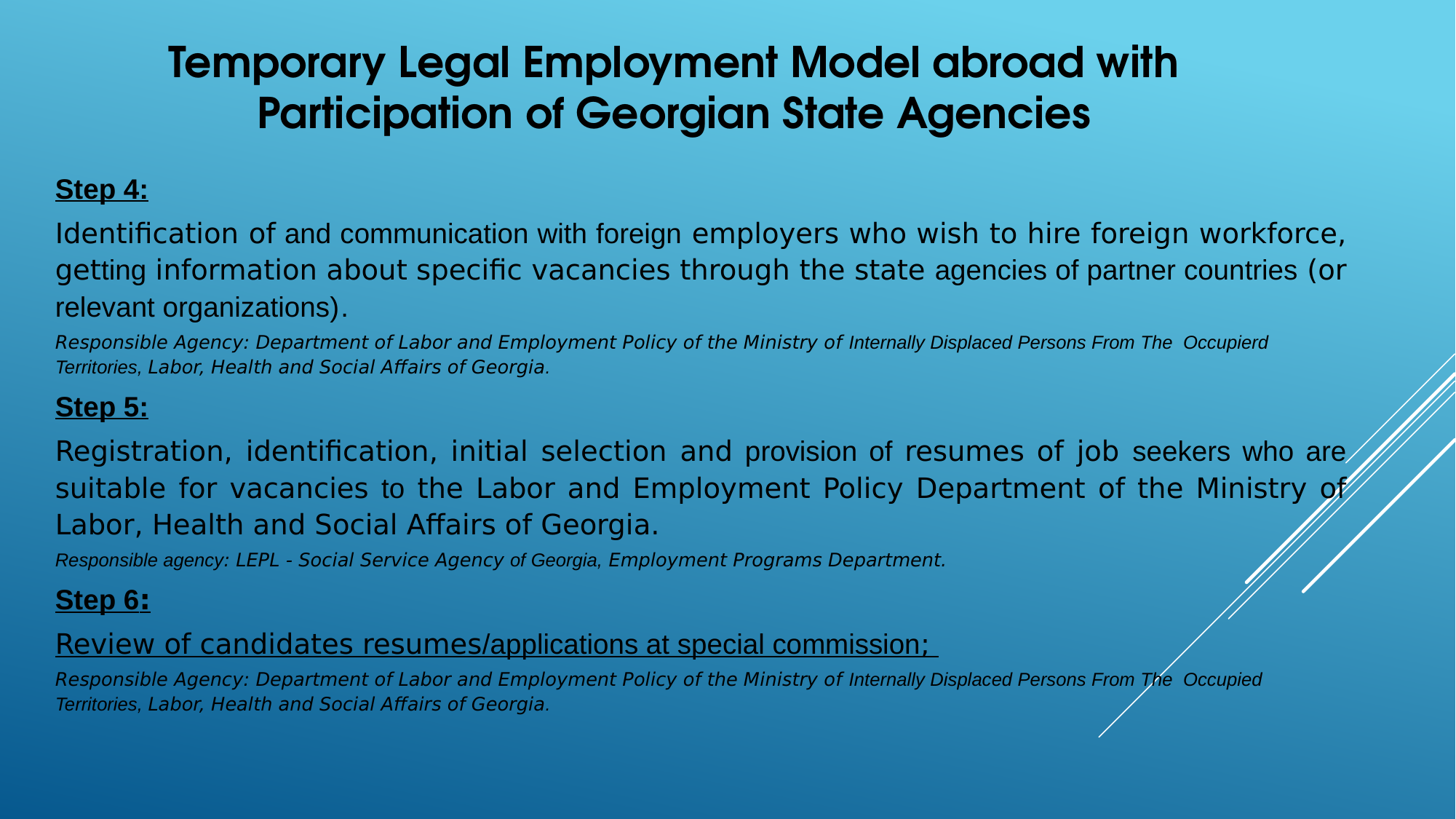

Temporary Legal Employment Model abroad with Participation of Georgian State Agencies

Step 4:
Identification of and communication with foreign employers who wish to hire foreign workforce, getting information about specific vacancies through the state agencies of partner countries (or relevant organizations).
Responsible Agency: Department of Labor and Employment Policy of the Ministry of Internally Displaced Persons From The  Occupierd Territories, Labor, Health and Social Affairs of Georgia.
Step 5:
Registration, identification, initial selection and provision of resumes of job seekers who are suitable for vacancies to the Labor and Employment Policy Department of the Ministry of Labor, Health and Social Affairs of Georgia.
Responsible agency: LEPL - Social Service Agency of Georgia, Employment Programs Department.
Step 6:
Review of candidates resumes/applications at special commission;
Responsible Agency: Department of Labor and Employment Policy of the Ministry of Internally Displaced Persons From The  Occupied Territories, Labor, Health and Social Affairs of Georgia.